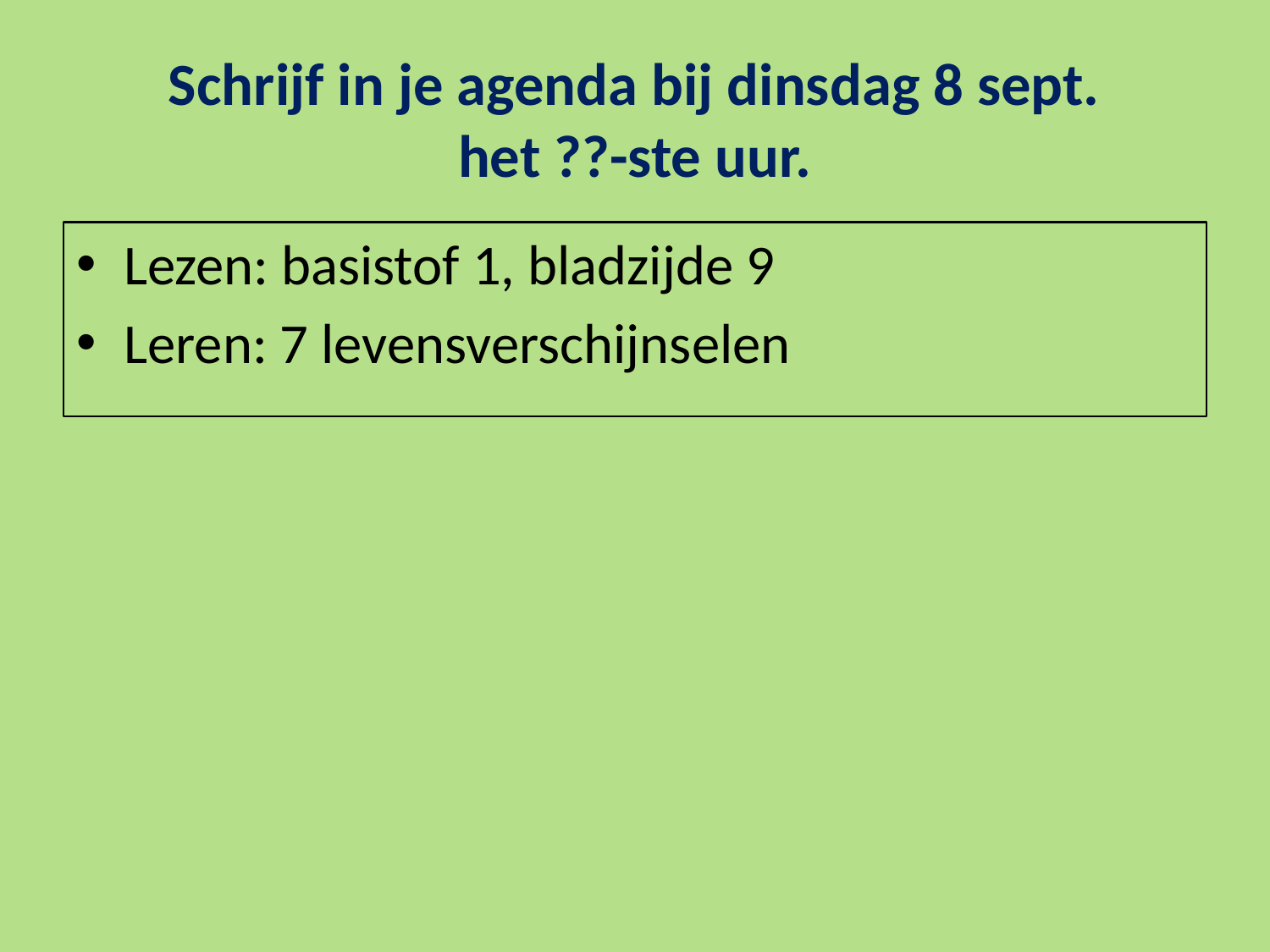

# Schrijf in je agenda bij dinsdag 8 sept. het ??-ste uur.
Lezen: basistof 1, bladzijde 9
Leren: 7 levensverschijnselen